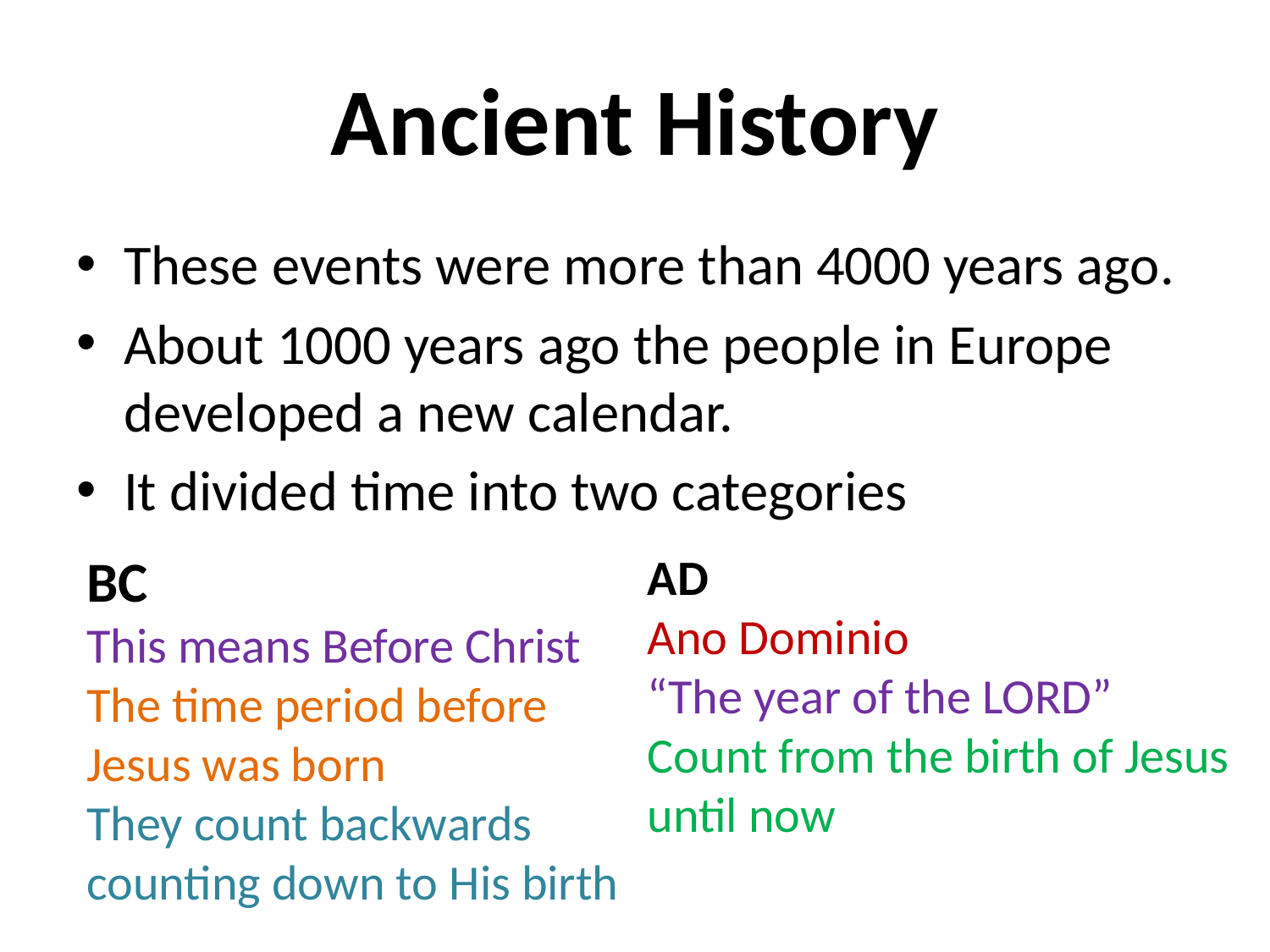

# Ancient History
These events were more than 4000 years ago.
About 1000 years ago the people in Europe developed a new calendar.
It divided time into two categories
BC
This means Before Christ
The time period before Jesus was born
They count backwards counting down to His birth
AD
Ano Dominio
“The year of the LORD”
Count from the birth of Jesus until now